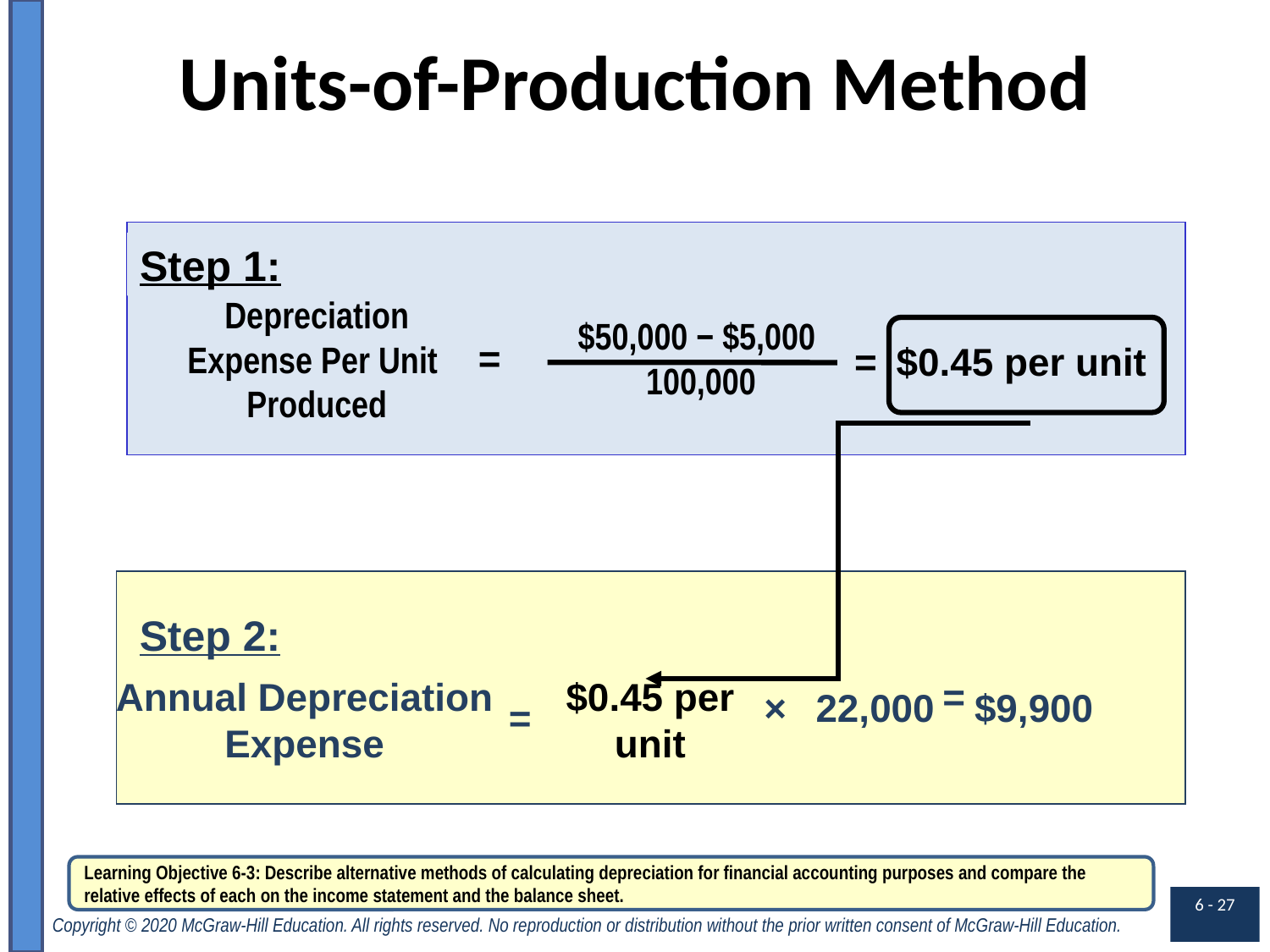

# Units-of-Production Method

Step 1:
Depreciation
Expense Per Unit
Produced
$50,000 − $5,000
 100,000

$0.45 per unit
=

=
=

Step 2:
Annual Depreciation
Expense
$0.45 per unit
=
×
22,000
$9,900
=
Learning Objective 6-3: Describe alternative methods of calculating depreciation for financial accounting purposes and compare the relative effects of each on the income statement and the balance sheet.